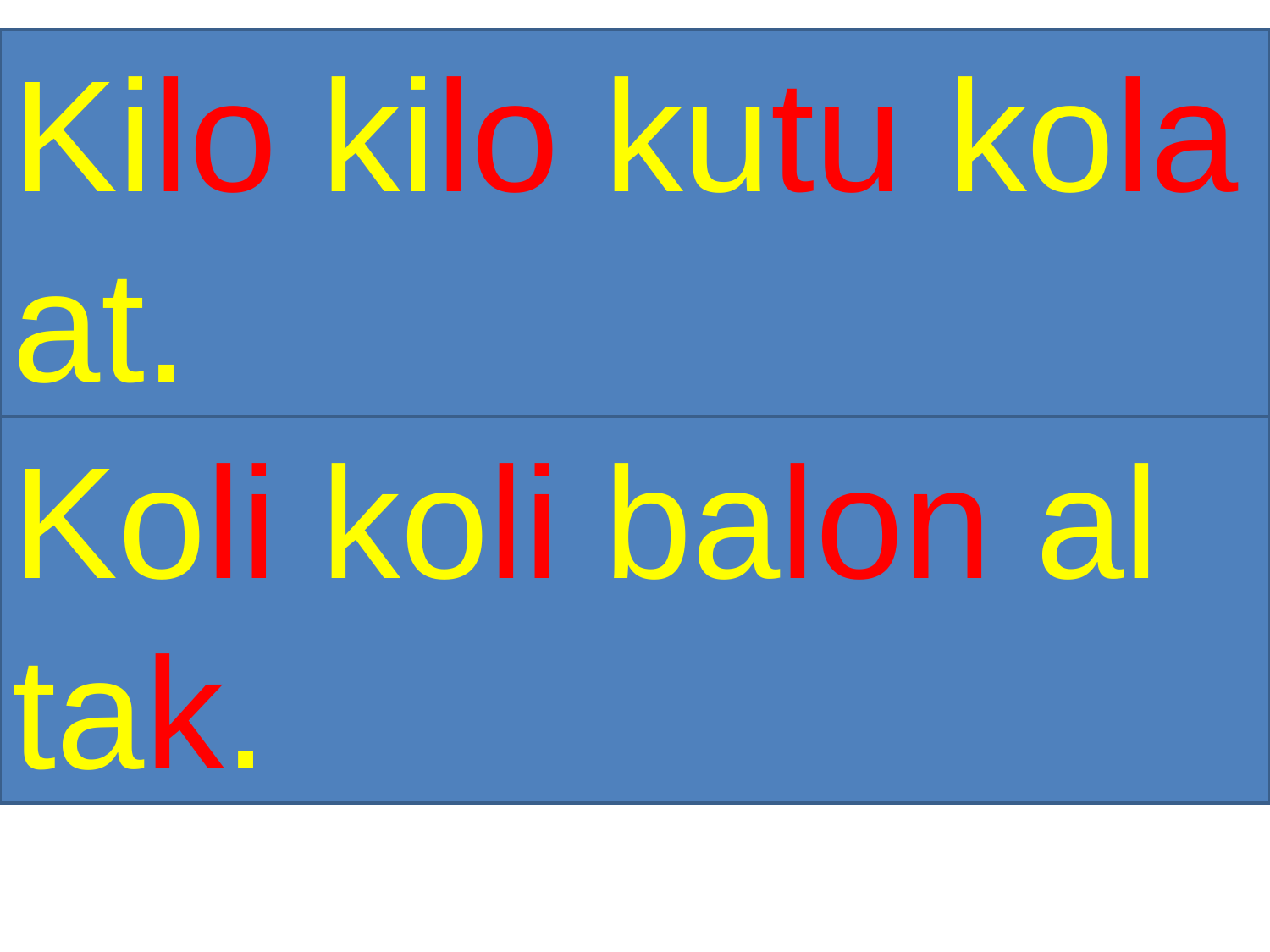

Kilo kilo kutu kola at.
Koli koli balon al tak.